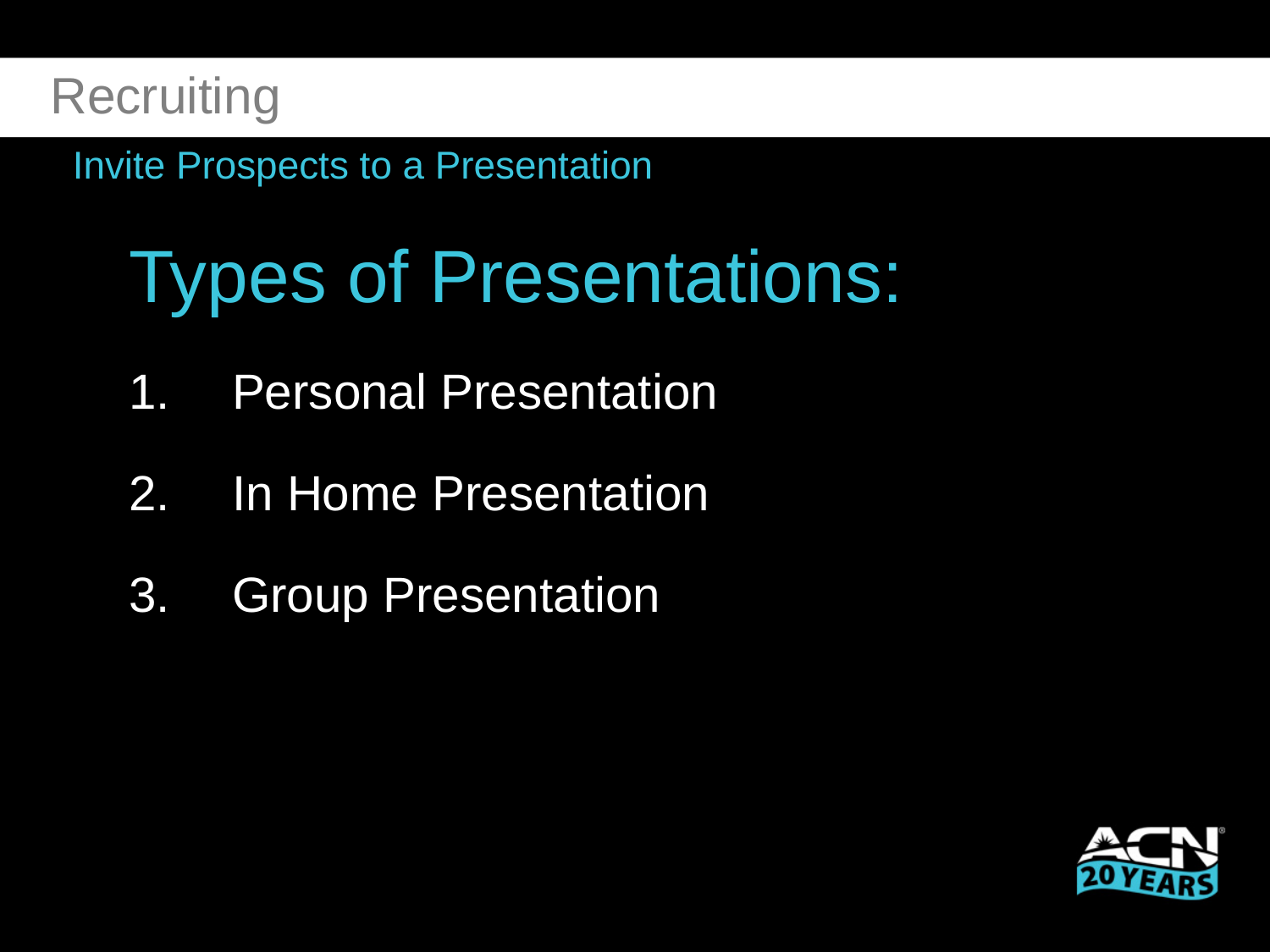

Recruiting

Invite Prospects to a Presentation
Types of Presentations:
Personal Presentation
In Home Presentation
Group Presentation